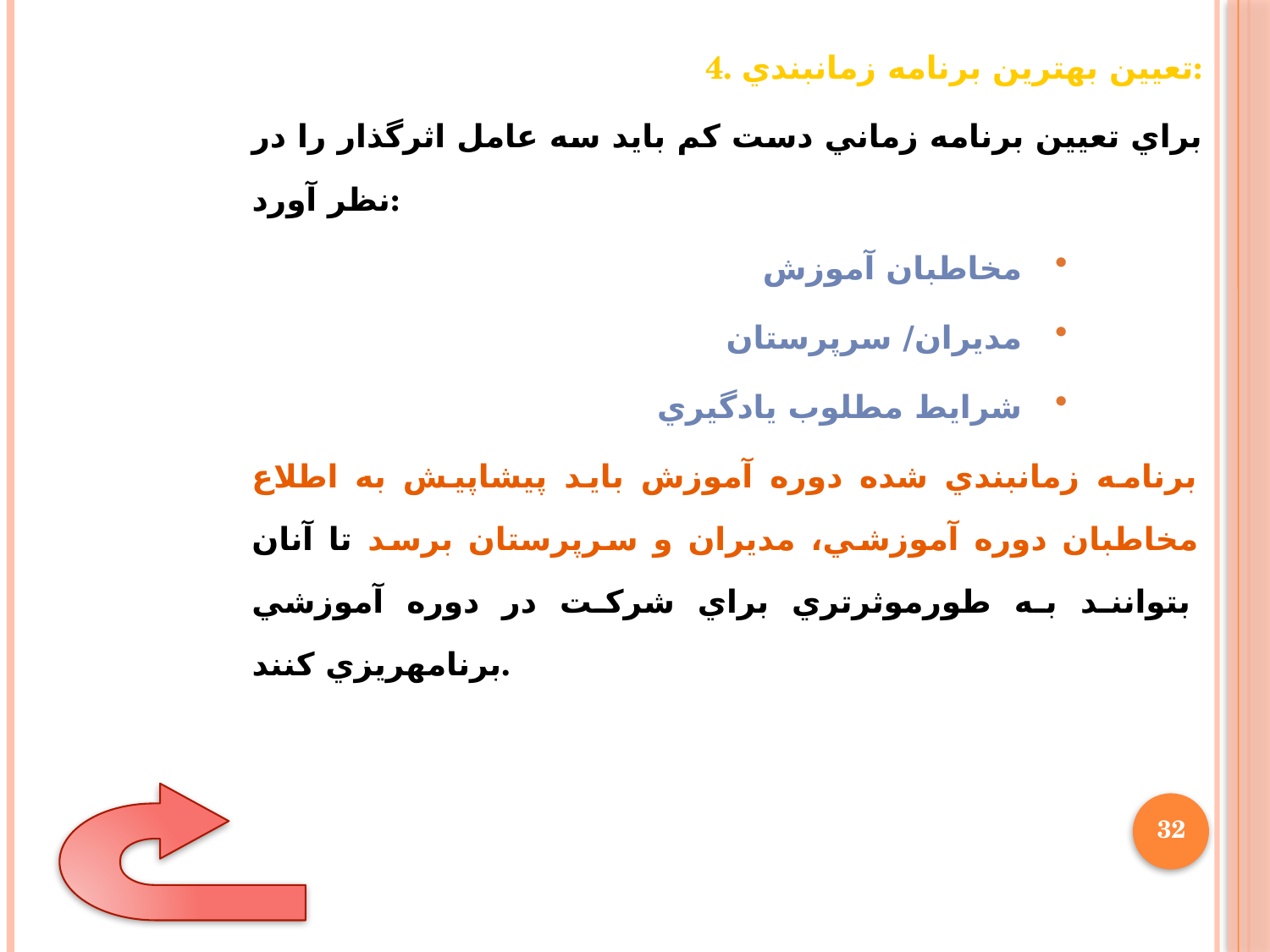

4. تعيين بهترين برنامه زمان‏بندي:
براي تعيين برنامه زماني دست کم بايد سه عامل اثرگذار را در نظر آورد:
   مخاطبان آموزش
   مديران/ سرپرستان
   شرايط مطلوب يادگيري
برنامه زمان‏بندي شده دوره آموزش بايد پيشاپيش به اطلاع مخاطبان دوره آموزشي، مديران و سرپرستان برسد تا آنان بتوانند به طورموثرتري براي شرکت در دوره آموزشي برنامه‏ريزي کنند.

32